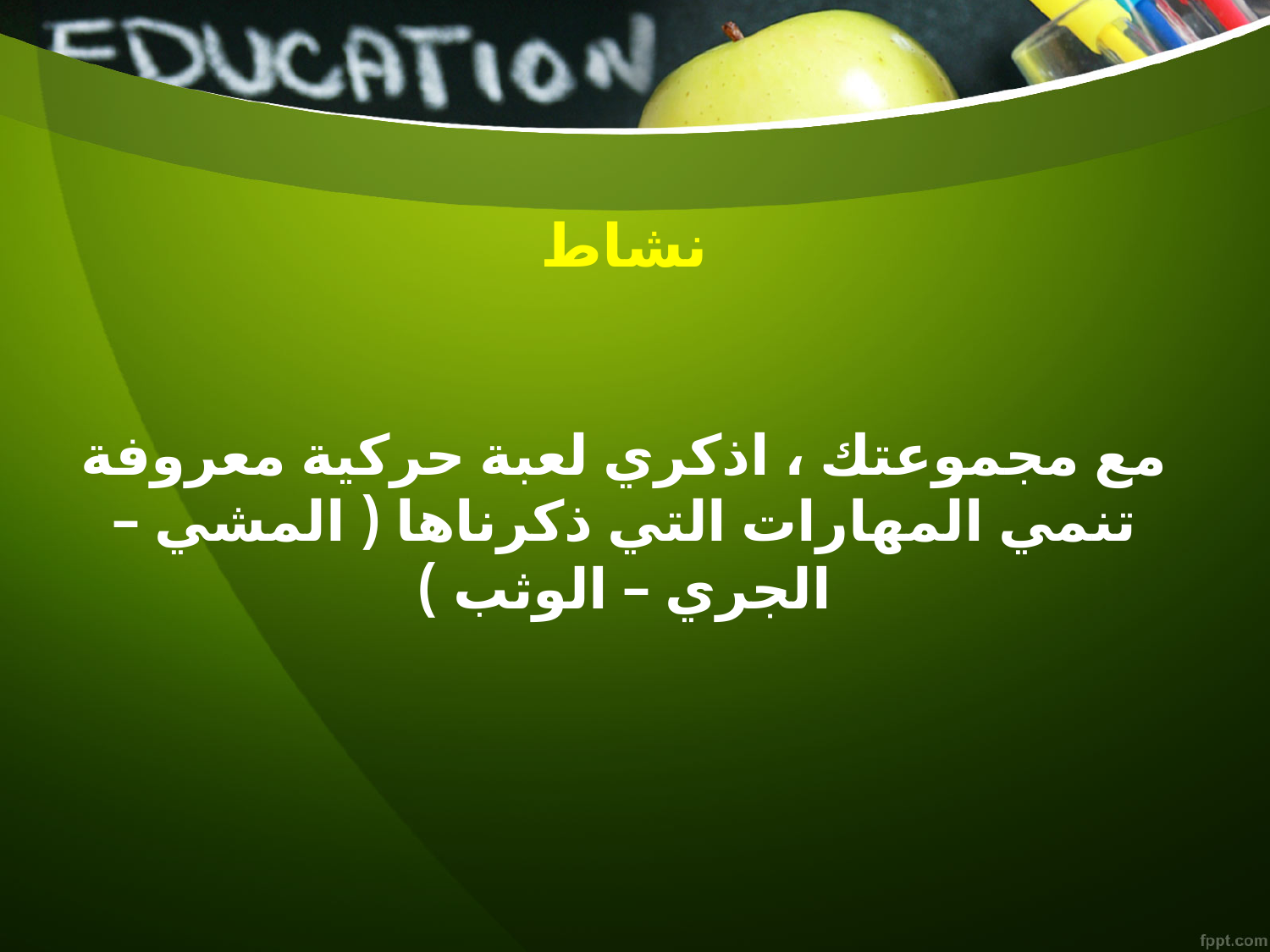

# نشاط
مع مجموعتك ، اذكري لعبة حركية معروفة تنمي المهارات التي ذكرناها ( المشي – الجري – الوثب )